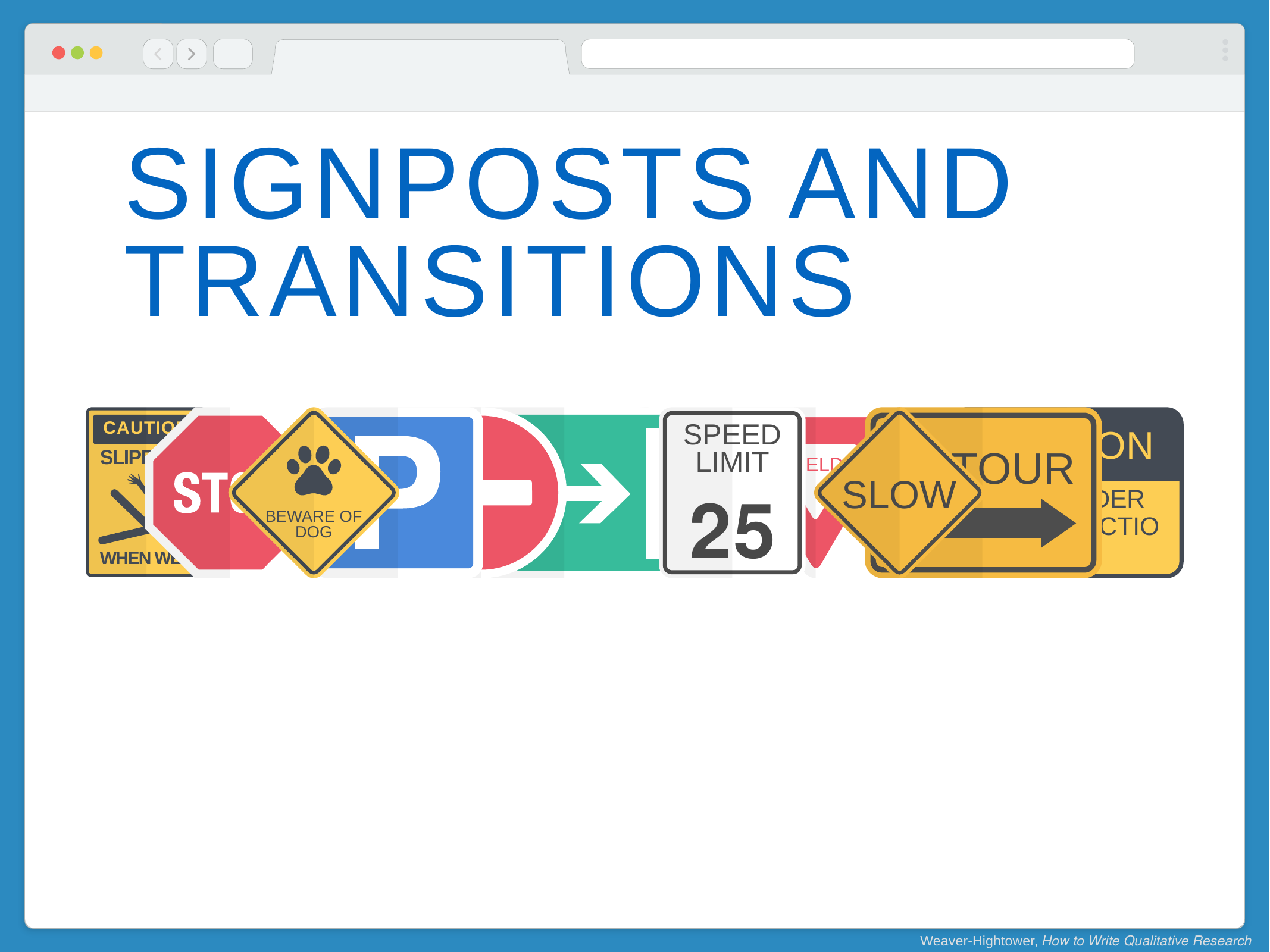

# Signposts and Transitions

DETOUR

CAUTION

SLIPPERY

WHEN WET

BEWARE OF
DOG

Speed
limit
25

YIELD

SLOW

CAUTION
AREA UNDER
CONSTRUCTION